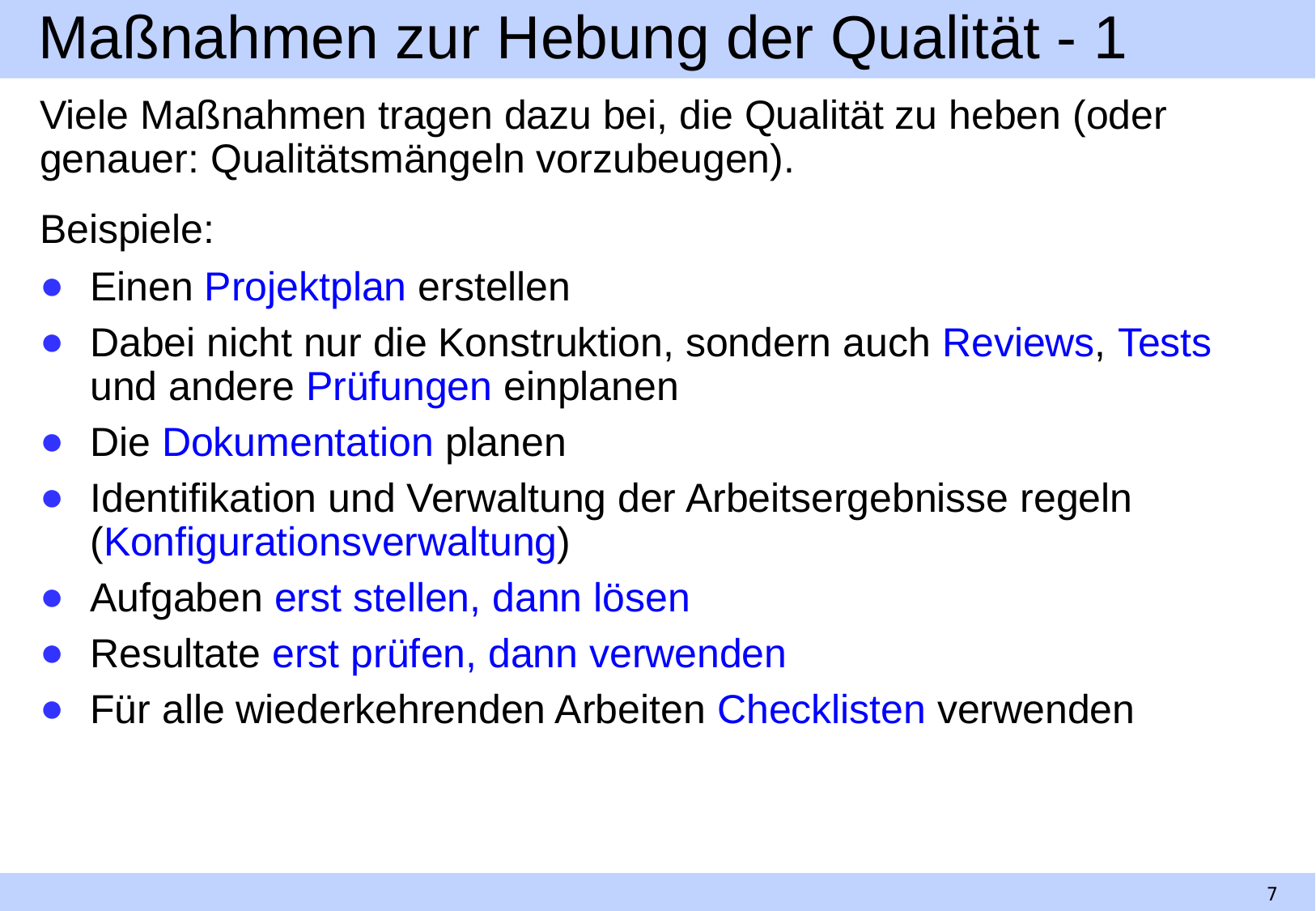

# Maßnahmen zur Hebung der Qualität - 1
Viele Maßnahmen tragen dazu bei, die Qualität zu heben (oder genauer: Qualitätsmängeln vorzubeugen).
Beispiele:
Einen Projektplan erstellen
Dabei nicht nur die Konstruktion, sondern auch Reviews, Tests und andere Prüfungen einplanen
Die Dokumentation planen
Identifikation und Verwaltung der Arbeitsergebnisse regeln (Konfigurationsverwaltung)
Aufgaben erst stellen, dann lösen
Resultate erst prüfen, dann verwenden
Für alle wiederkehrenden Arbeiten Checklisten verwenden

7